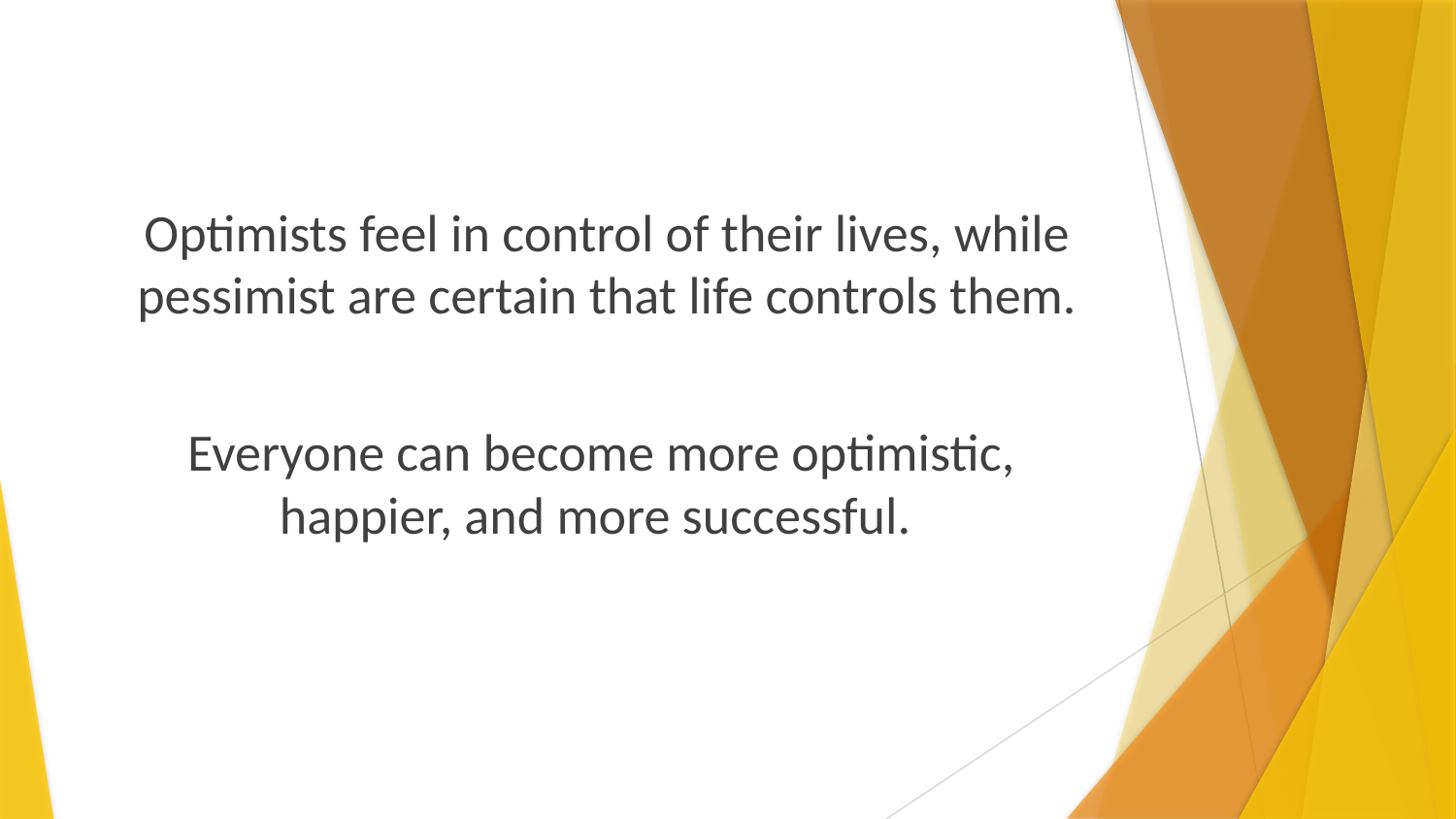

Optimists feel in control of their lives, while pessimist are certain that life controls them.

Everyone can become more optimistic,
happier, and more successful.